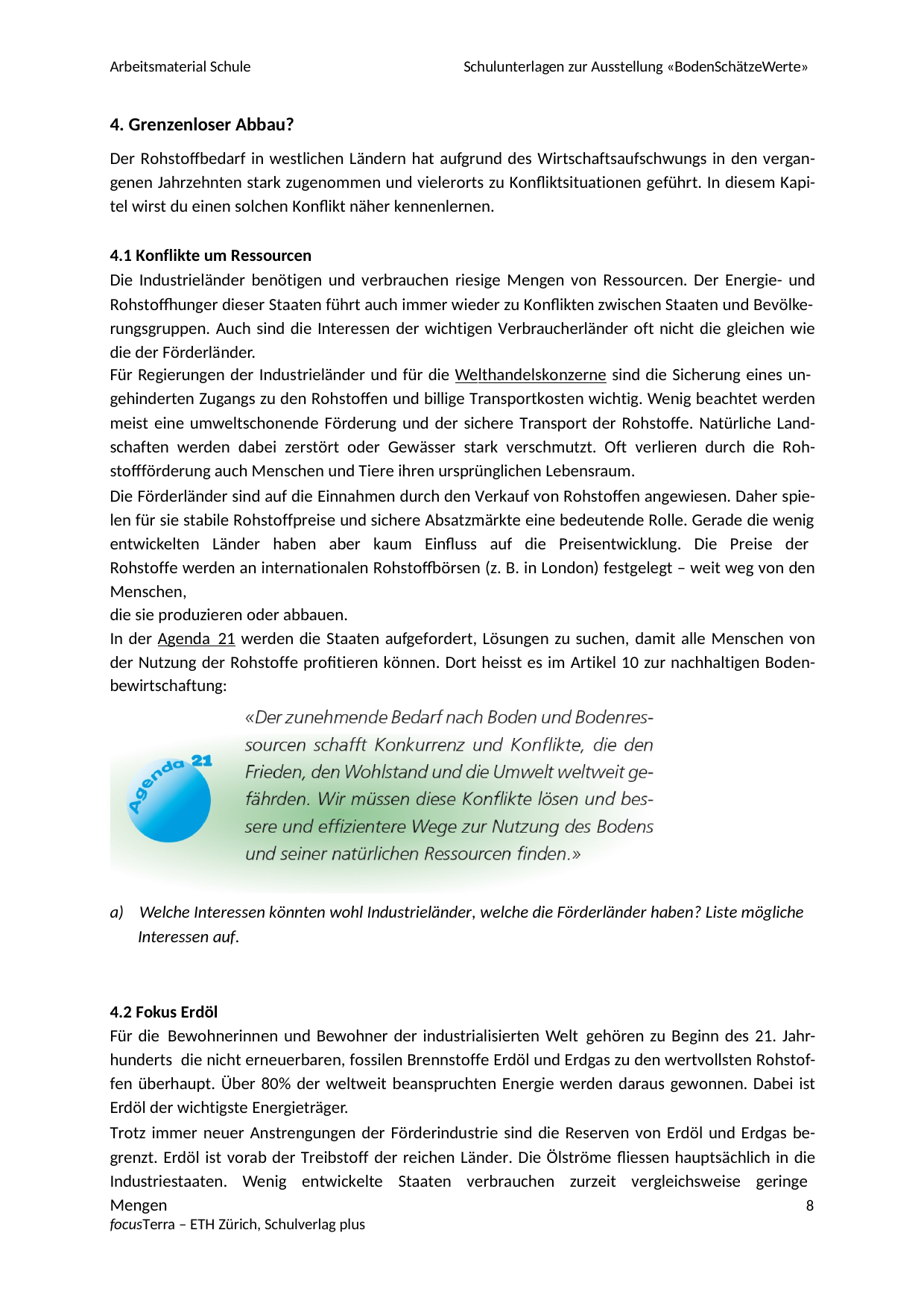

Arbeitsmaterial Schule
Schulunterlagen zur Ausstellung «BodenSchätzeWerte»
4. Grenzenloser Abbau?
Der Rohstoffbedarf in westlichen Ländern hat aufgrund des Wirtschaftsaufschwungs in den vergan- genen Jahrzehnten stark zugenommen und vielerorts zu Konfliktsituationen geführt. In diesem Kapi- tel wirst du einen solchen Konflikt näher kennenlernen.

4.1 Konflikte um Ressourcen
Die Industrieländer benötigen und verbrauchen riesige Mengen von Ressourcen. Der Energie- und Rohstoffhunger dieser Staaten führt auch immer wieder zu Konflikten zwischen Staaten und Bevölke-
rungsgruppen. Auch sind die Interessen der wichtigen Verbraucherländer oft nicht die gleichen wie die der Förderländer.
Für Regierungen der Industrieländer und für die Welthandelskonzerne sind die Sicherung eines un-
gehinderten Zugangs zu den Rohstoffen und billige Transportkosten wichtig. Wenig beachtet werden meist eine umweltschonende Förderung und der sichere Transport der Rohstoffe. Natürliche Land- schaften  werden  dabei  zerstört  oder  Gewässer  stark  verschmutzt.  Oft  verlieren  durch  die  Roh- stoffförderung auch Menschen und Tiere ihren ursprünglichen Lebensraum.
Die Förderländer sind auf die Einnahmen durch den Verkauf von Rohstoffen angewiesen. Daher spie- len für sie stabile Rohstoffpreise und sichere Absatzmärkte eine bedeutende Rolle. Gerade die wenig
entwickelten  Länder  haben  aber  kaum  Einfluss  auf  die  Preisentwicklung.  Die  Preise  der  Rohstoffe werden an internationalen Rohstoffbörsen (z. B. in London) festgelegt – weit weg von den Menschen,
die sie produzieren oder abbauen.
In der Agenda  21 werden die Staaten aufgefordert, Lösungen zu suchen, damit alle Menschen von der Nutzung der Rohstoffe profitieren können. Dort heisst es im Artikel 10 zur nachhaltigen Boden- bewirtschaftung:

a)    Welche Interessen könnten wohl Industrieländer, welche die Förderländer haben? Liste mögliche Interessen auf.
4.2 Fokus Erdöl
Für die  Bewohnerinnen und Bewohner der industrialisierten Welt  gehören zu Beginn des 21. Jahr- hunderts  die nicht erneuerbaren, fossilen Brennstoffe Erdöl und Erdgas zu den wertvollsten Rohstof- fen überhaupt. Über 80% der weltweit beanspruchten Energie werden daraus gewonnen. Dabei ist Erdöl der wichtigste Energieträger.
Trotz immer neuer Anstrengungen der Förderindustrie sind die Reserven von Erdöl und Erdgas be- grenzt. Erdöl ist vorab der Treibstoff der reichen Länder. Die Ölströme fliessen hauptsächlich in die Industriestaaten.  Wenig  entwickelte  Staaten  verbrauchen  zurzeit  vergleichsweise  geringe  Mengen
8
focusTerra – ETH Zürich, Schulverlag plus